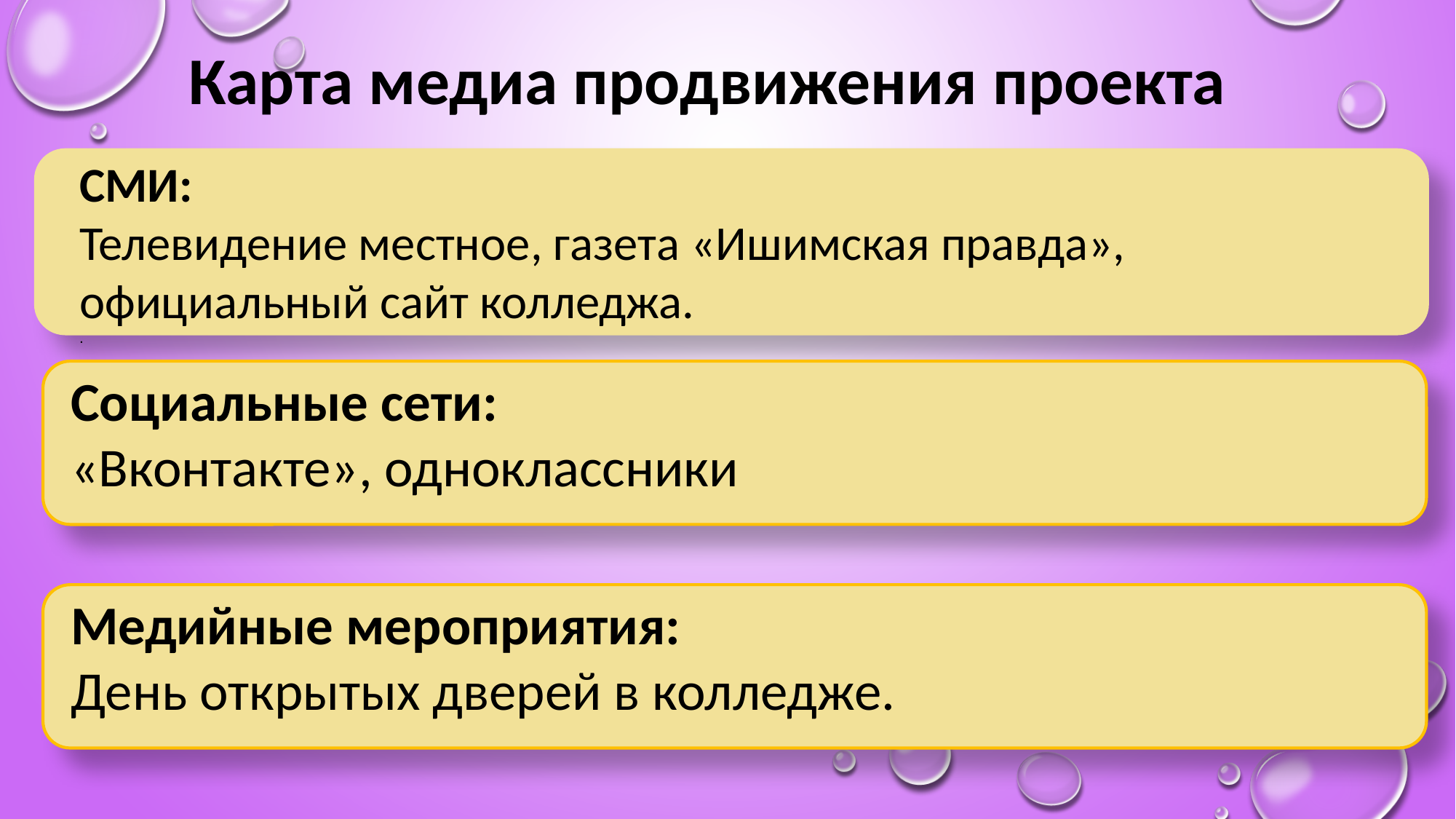

Карта медиа продвижения проекта

СМИ:
Телевидение местное, газета «Ишимская правда», официальный сайт колледжа.
.

Социальные сети:
«Вконтакте», одноклассники

Медийные мероприятия:
День открытых дверей в колледже.